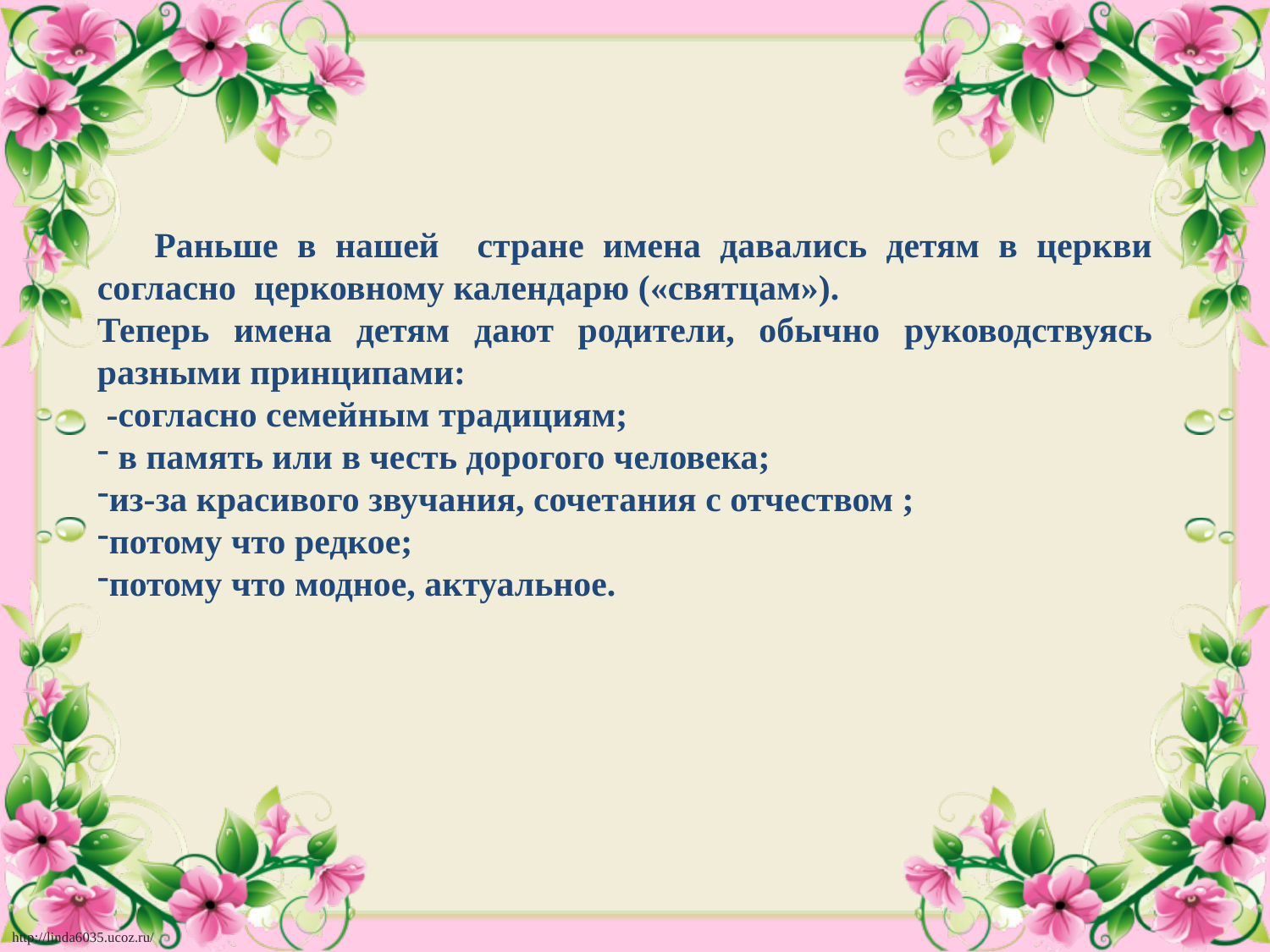

Раньше в нашей  стране имена давались детям в церкви согласно  церковному календарю («святцам»).
Теперь имена детям дают родители, обычно руководствуясь разными принципами:
 -согласно семейным традициям;
 в память или в честь дорогого человека;
из-за красивого звучания, сочетания с отчеством ;
потому что редкое;
потому что модное, актуальное.